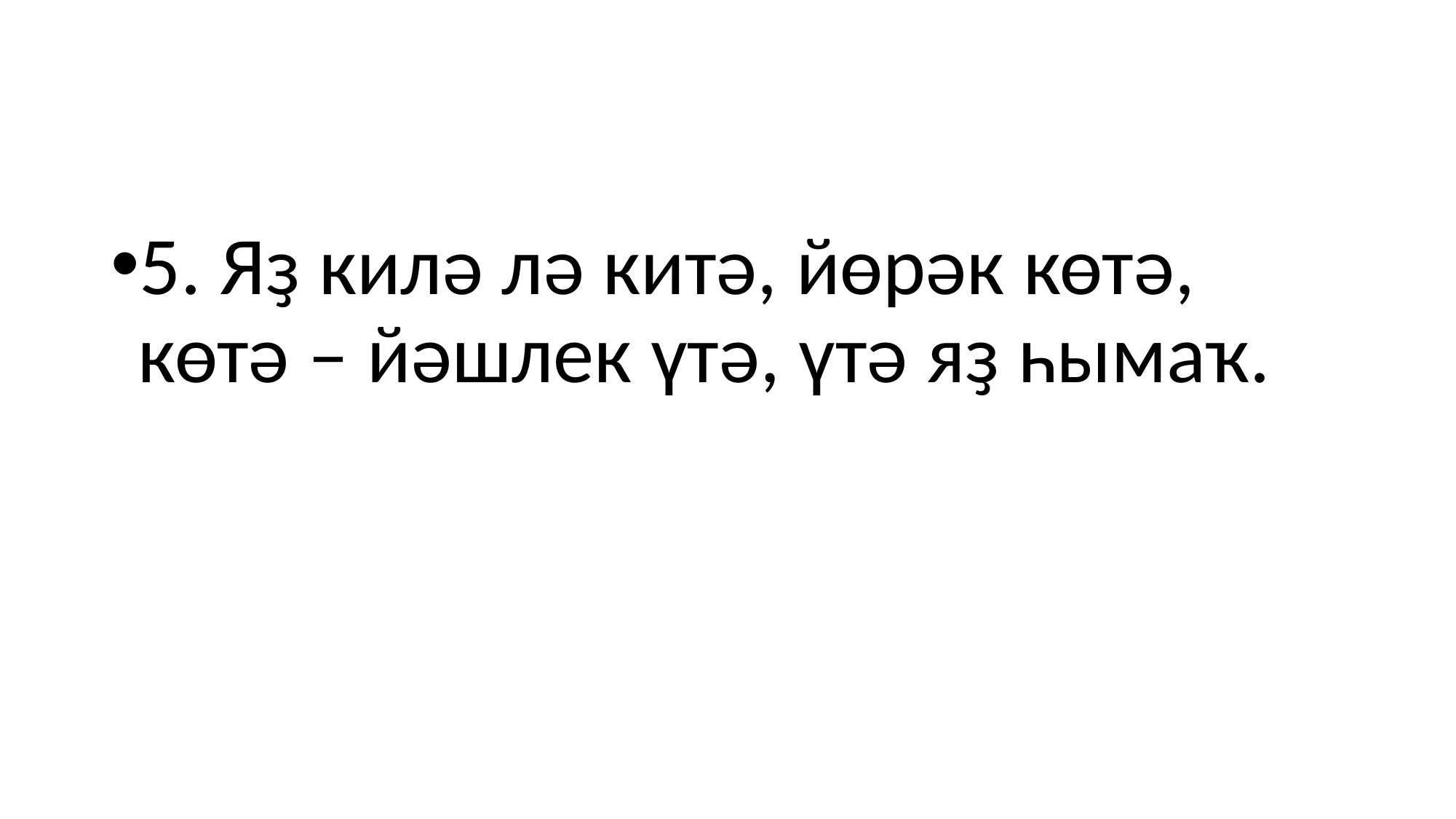

#
5. Яҙ килә лә китә, йөрәк көтә, көтә – йәшлек үтә, үтә яҙ һымаҡ.